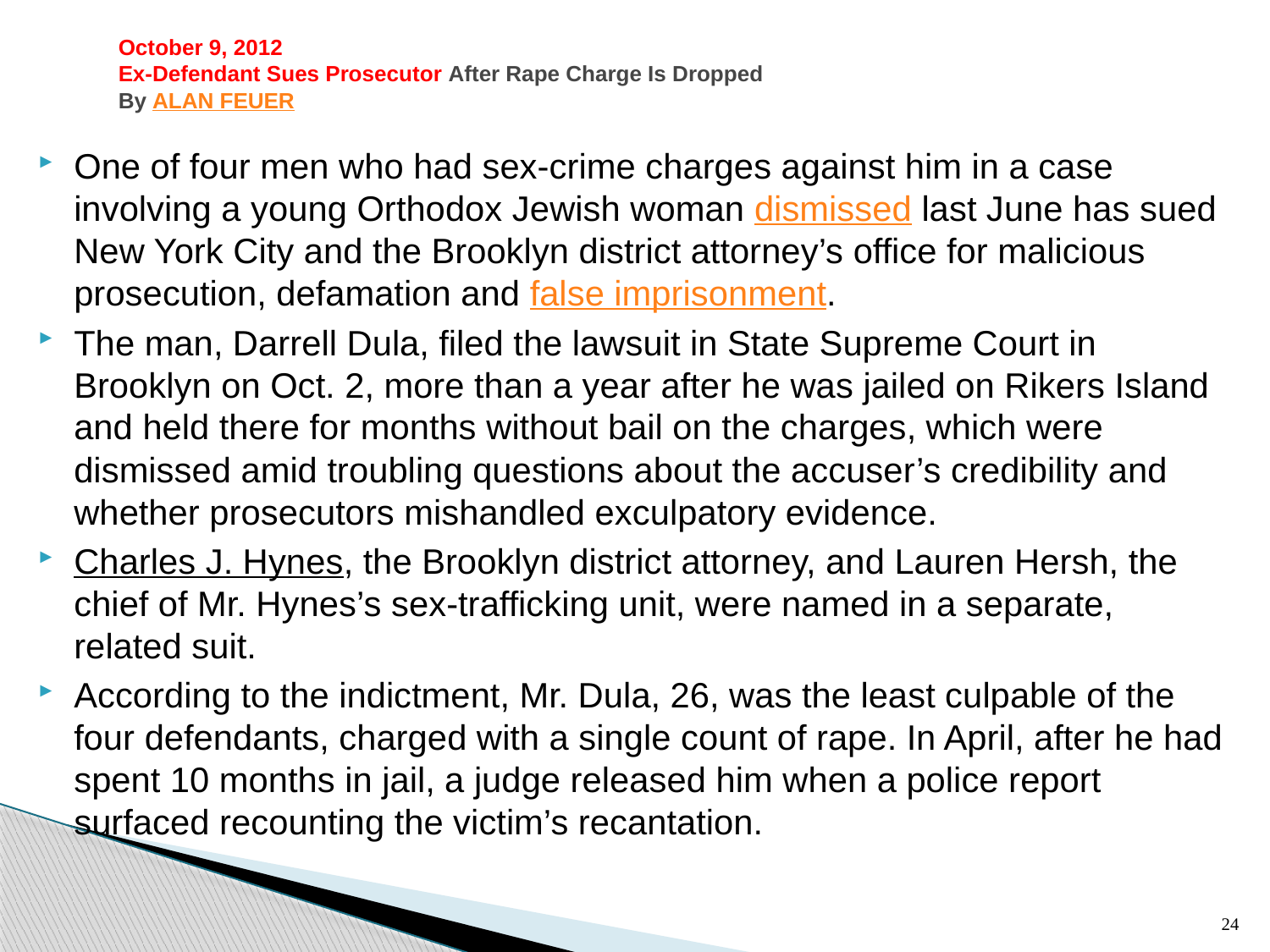

# October 9, 2012 Ex-Defendant Sues Prosecutor After Rape Charge Is Dropped By ALAN FEUER
One of four men who had sex-crime charges against him in a case involving a young Orthodox Jewish woman dismissed last June has sued New York City and the Brooklyn district attorney’s office for malicious prosecution, defamation and false imprisonment.
The man, Darrell Dula, filed the lawsuit in State Supreme Court in Brooklyn on Oct. 2, more than a year after he was jailed on Rikers Island and held there for months without bail on the charges, which were dismissed amid troubling questions about the accuser’s credibility and whether prosecutors mishandled exculpatory evidence.
Charles J. Hynes, the Brooklyn district attorney, and Lauren Hersh, the chief of Mr. Hynes’s sex-trafficking unit, were named in a separate, related suit.
According to the indictment, Mr. Dula, 26, was the least culpable of the four defendants, charged with a single count of rape. In April, after he had spent 10 months in jail, a judge released him when a police report surfaced recounting the victim’s recantation.
24